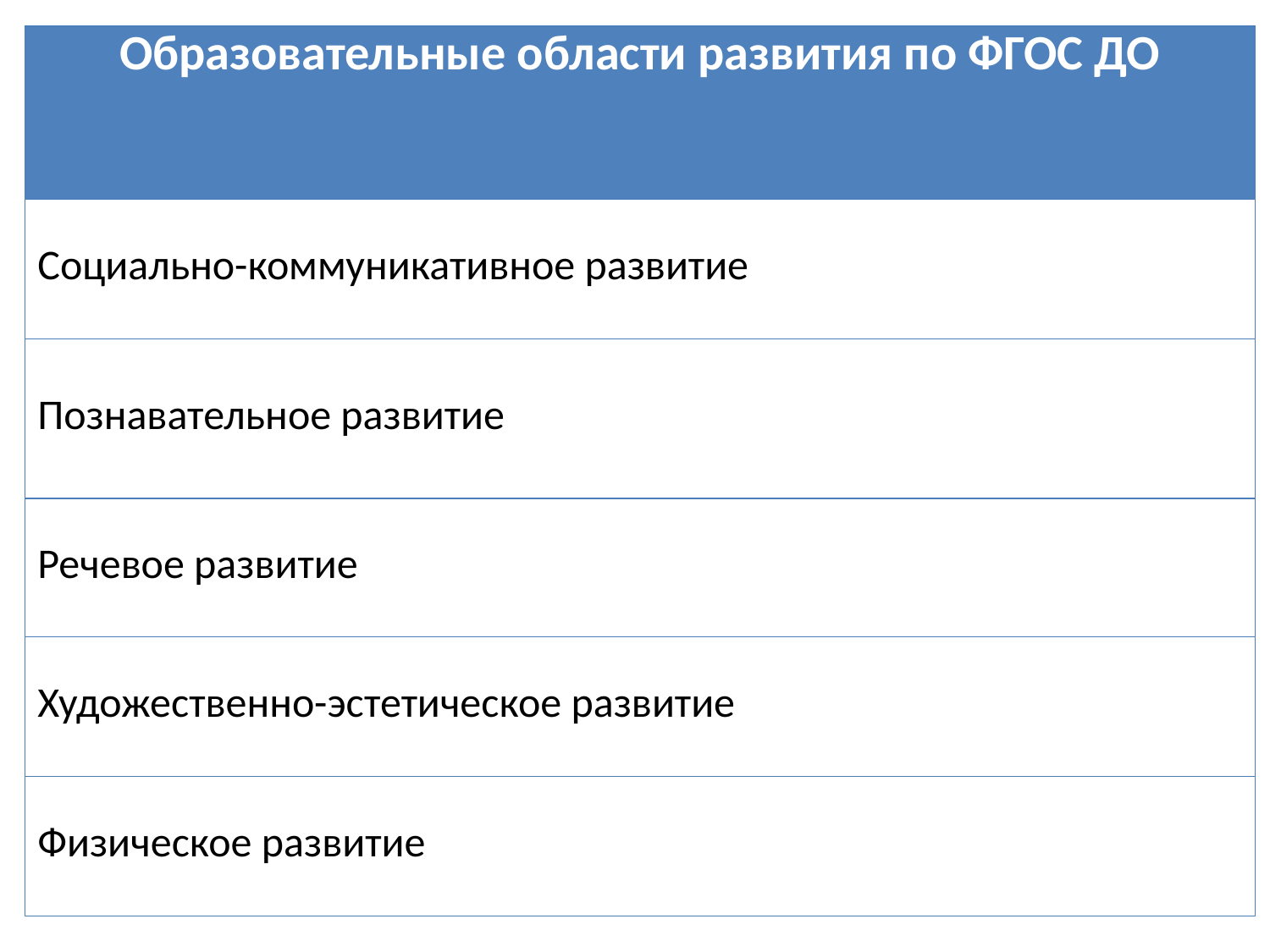

| Образовательные области развития по ФГОС ДО |
| --- |
| Социально-коммуникативное развитие |
| Познавательное развитие |
| Речевое развитие |
| Художественно-эстетическое развитие |
| Физическое развитие |